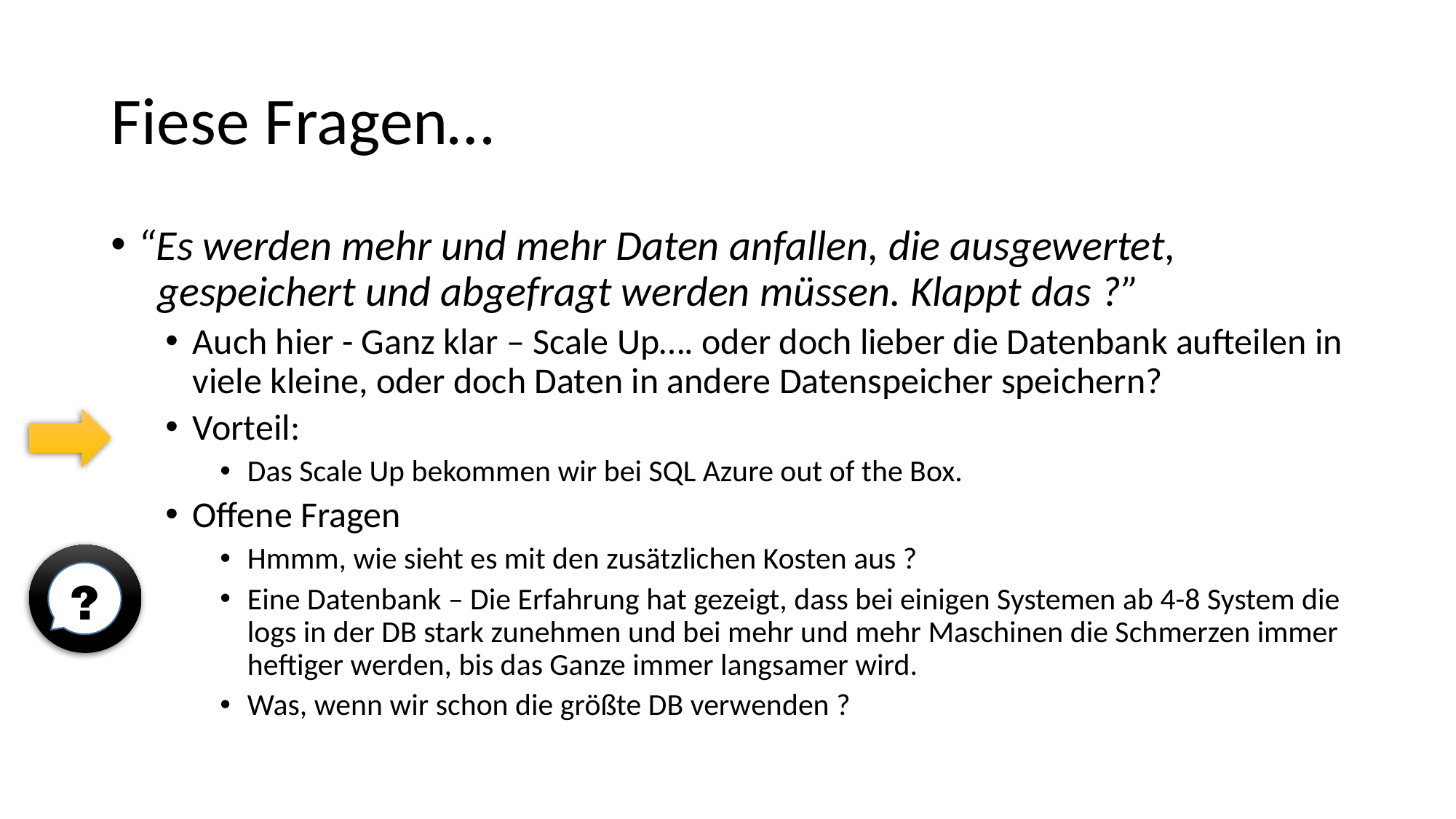

# Fiese Fragen…
“Es werden mehr und mehr Daten anfallen, die ausgewertet,
  gespeichert und abgefragt werden müssen. Klappt das ?”
Auch hier - Ganz klar – Scale Up…. oder doch lieber die Datenbank aufteilen in viele kleine, oder doch Daten in andere Datenspeicher speichern?
Vorteil:
Das Scale Up bekommen wir bei SQL Azure out of the Box.
Offene Fragen
Hmmm, wie sieht es mit den zusätzlichen Kosten aus ?
Eine Datenbank – Die Erfahrung hat gezeigt, dass bei einigen Systemen ab 4-8 System die logs in der DB stark zunehmen und bei mehr und mehr Maschinen die Schmerzen immer heftiger werden, bis das Ganze immer langsamer wird.
Was, wenn wir schon die größte DB verwenden ?

?